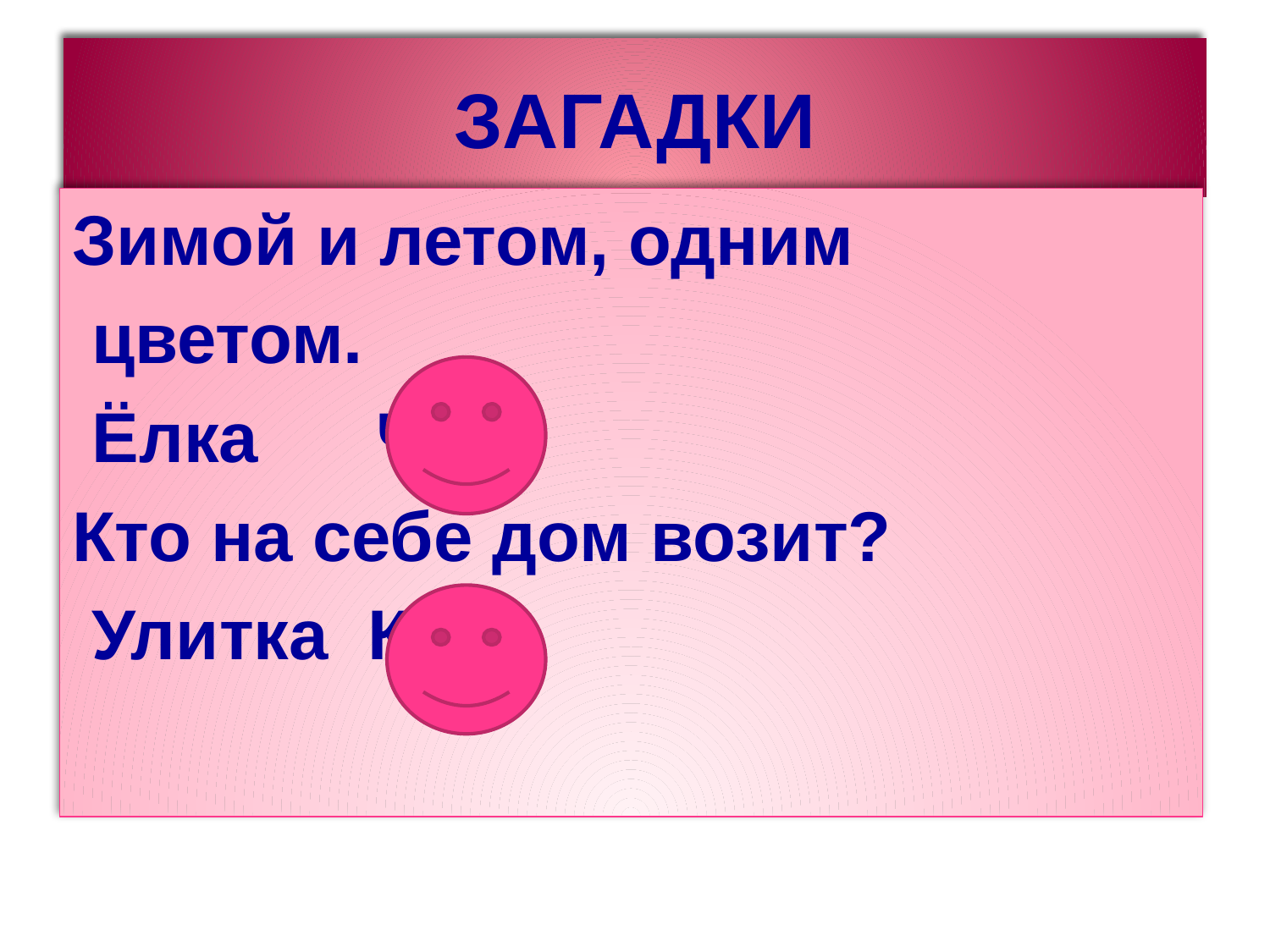

# ЗАГАДКИ
Зимой и летом, одним
 цветом.
 Ёлка      Что?
Кто на себе дом возит?
 Улитка  Кто?